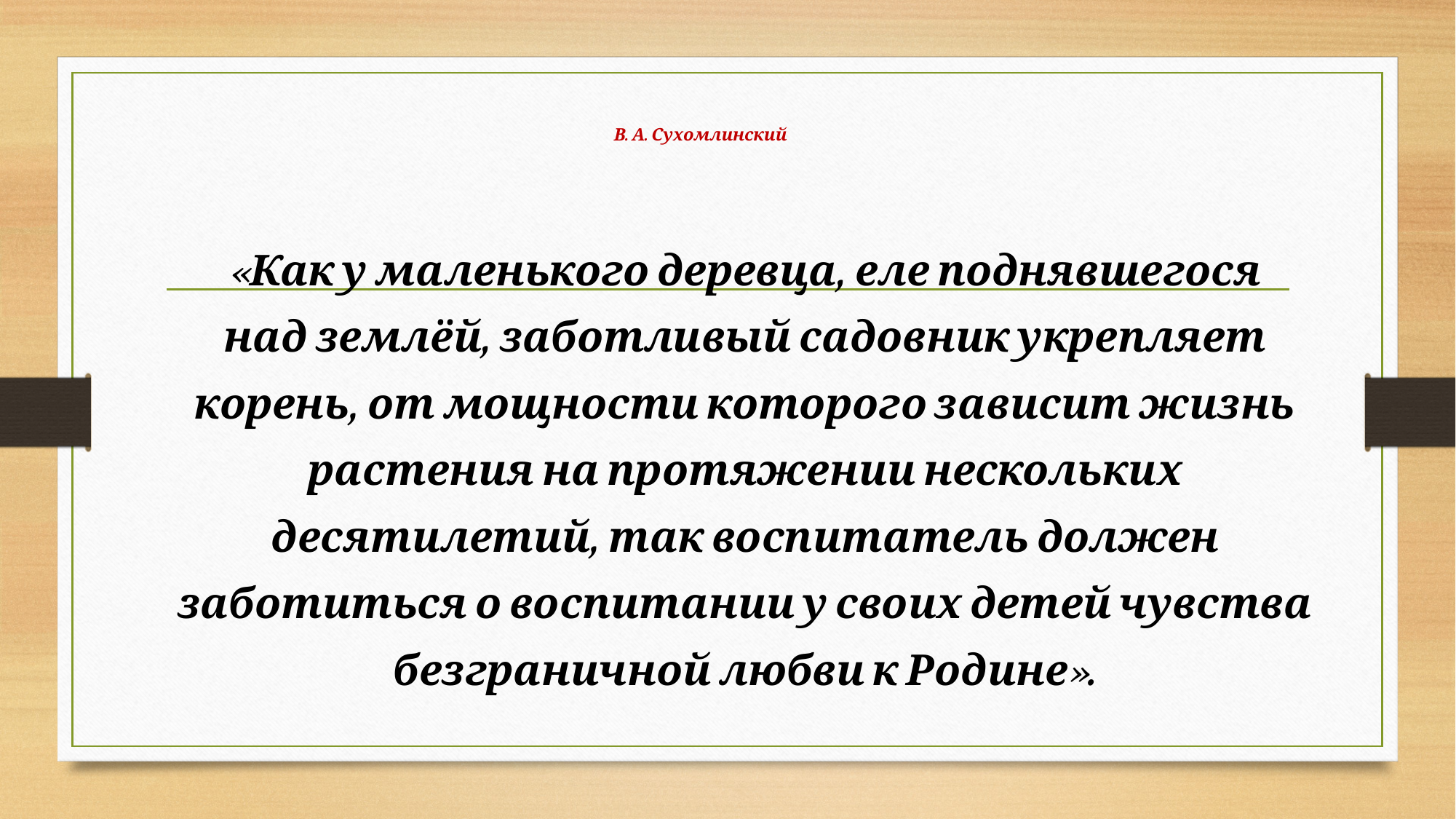

# В. А. Сухомлинский

«Как у маленького деревца, еле поднявшегося
над землёй, заботливый садовник укрепляет
корень, от мощности которого зависит жизнь
растения на протяжении нескольких
десятилетий, так воспитатель должен
заботиться о воспитании у своих детей чувства
безграничной любви к Родине».